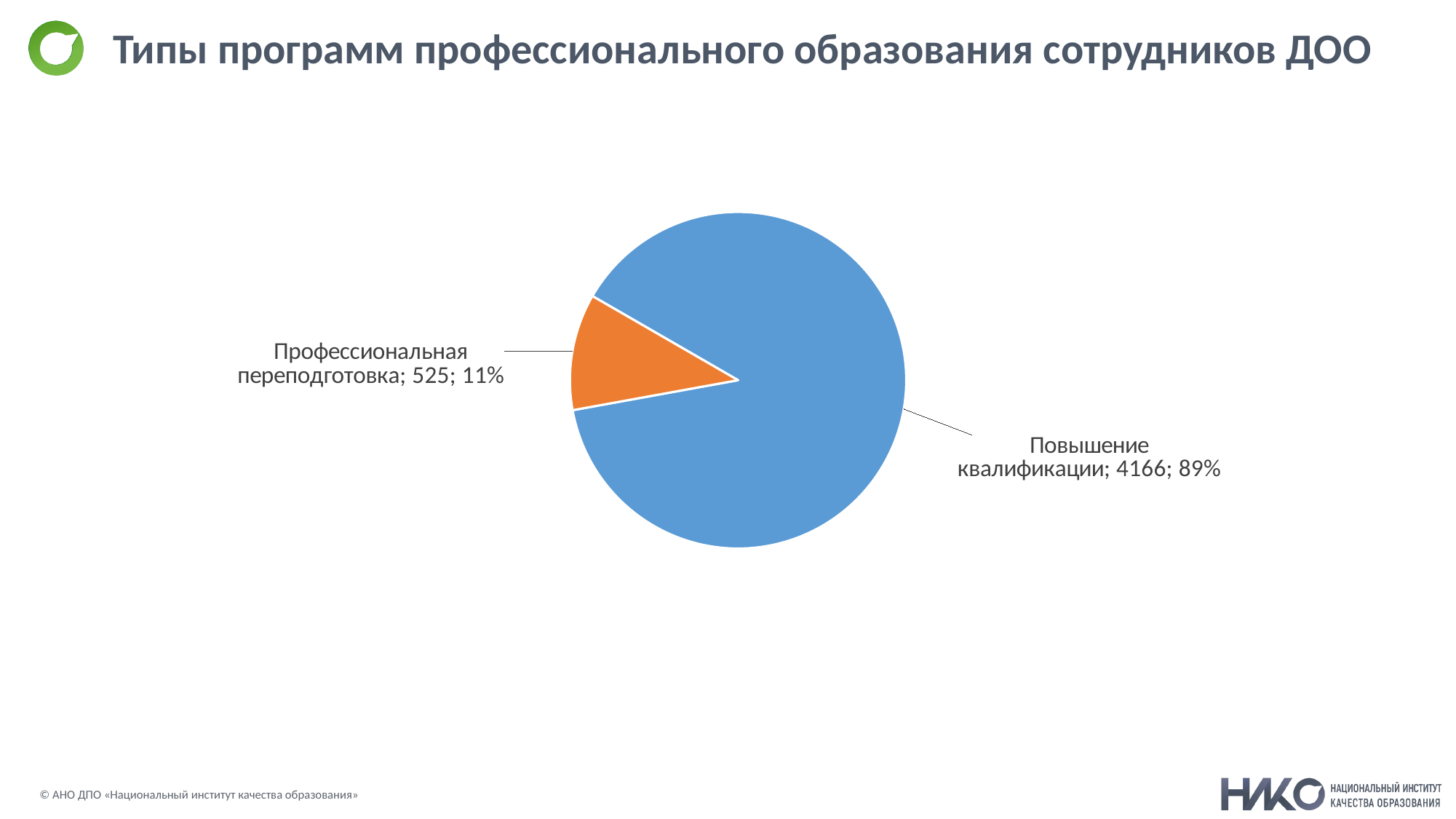

# Типы программ профессионального образования сотрудников ДОО

### Chart

| Category |  |
|---|---|
| Повышение квалификации | 4166.0 |
| Профессиональная переподготовка | 525.0 |